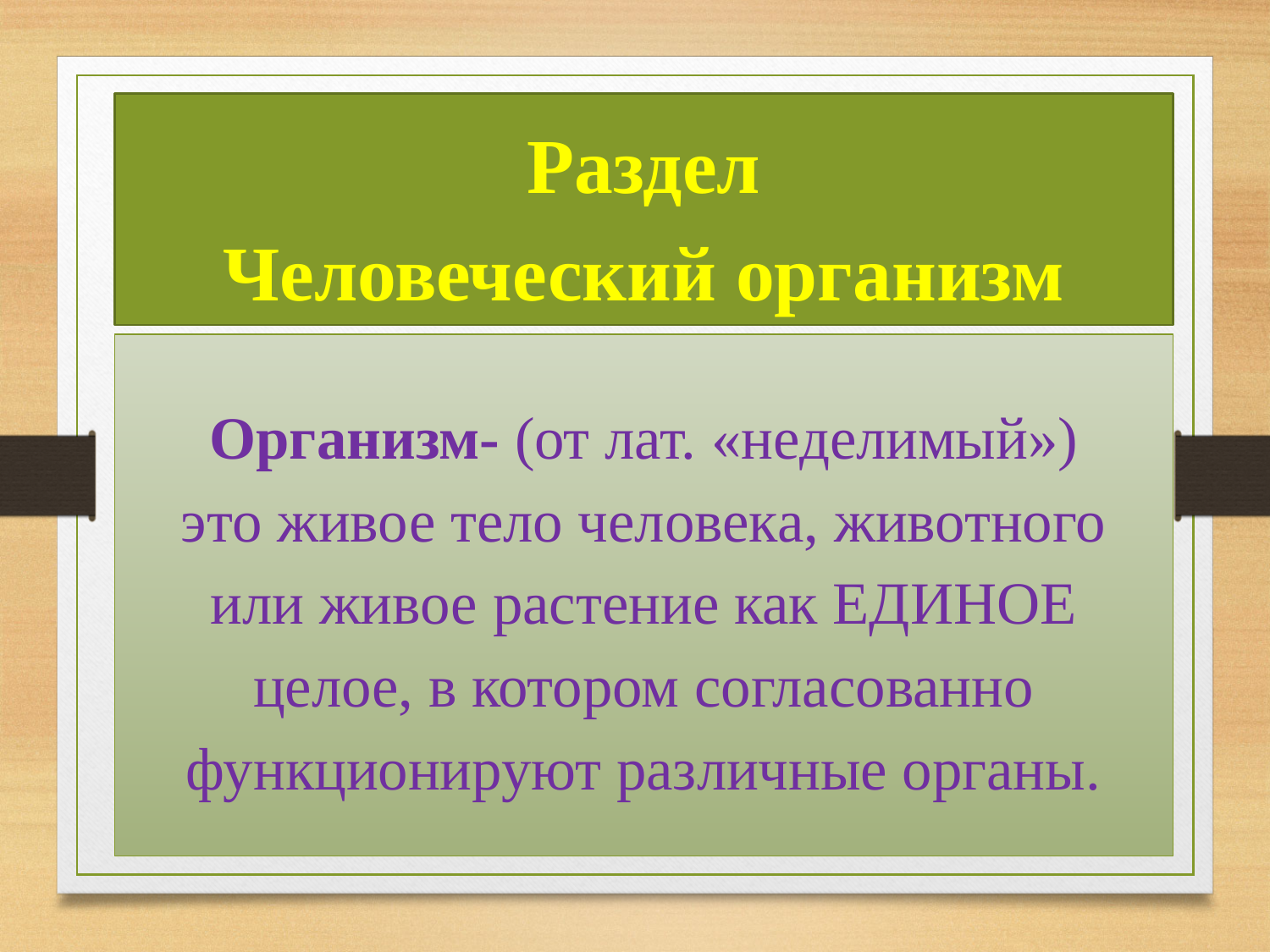

Раздел
Человеческий организм
Организм- (от лат. «неделимый»)
это живое тело человека, животного или живое растение как ЕДИНОЕ целое, в котором согласованно функционируют различные органы.
3